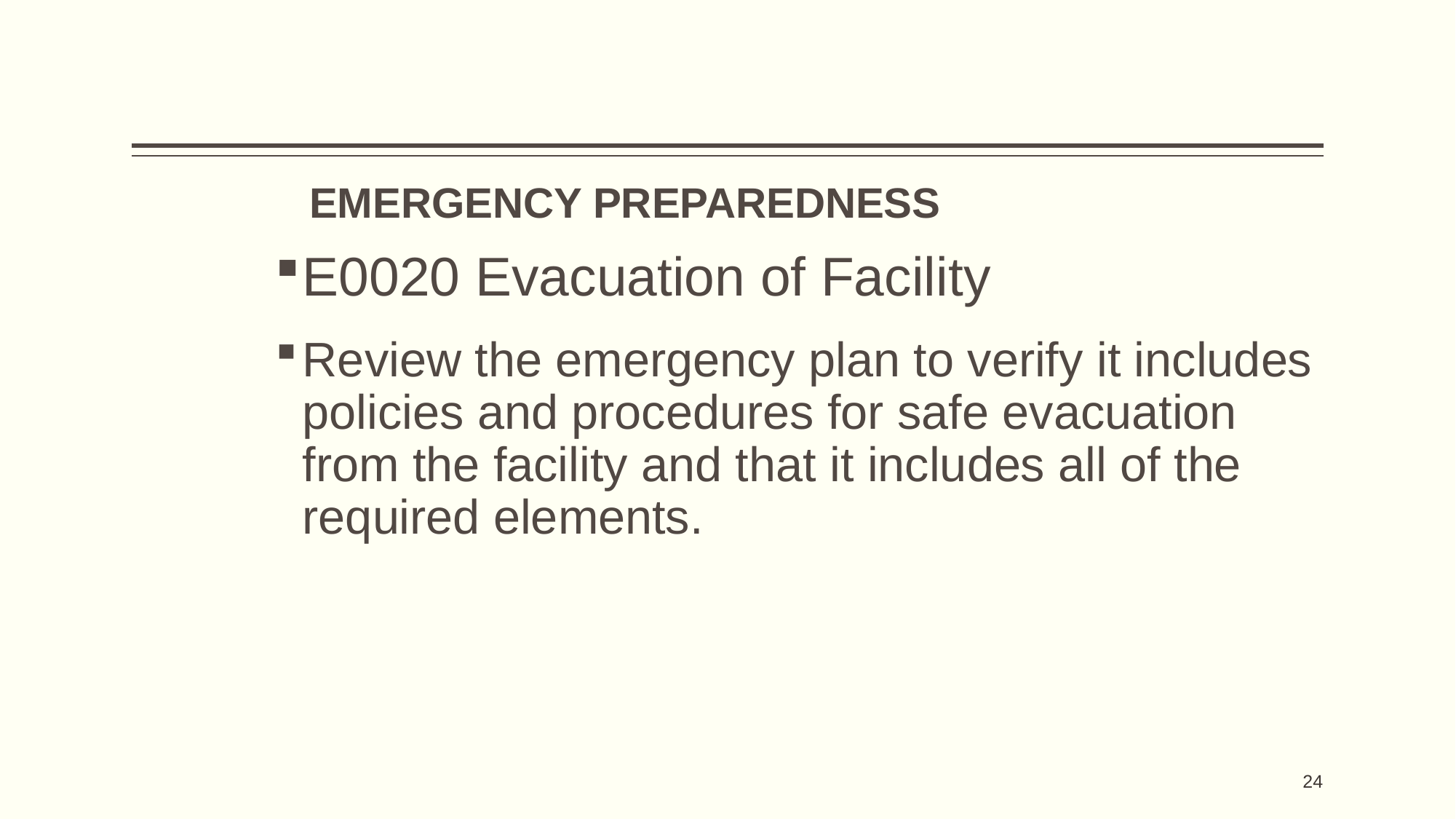

# EMERGENCY PREPAREDNESS

E0020 Evacuation of Facility
Review the emergency plan to verify it includes policies and procedures for safe evacuation from the facility and that it includes all of the required elements.

24